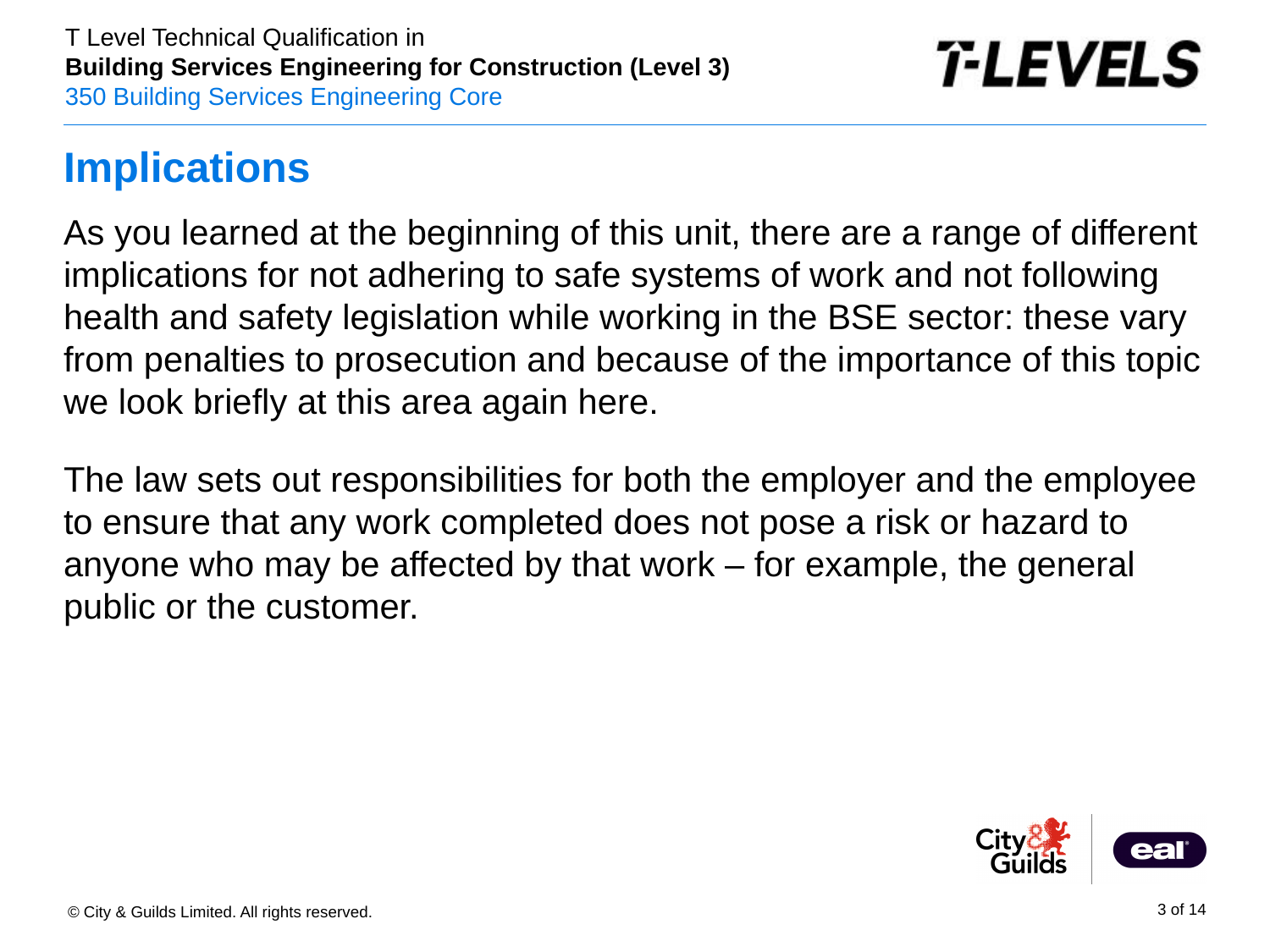

# Implications
As you learned at the beginning of this unit, there are a range of different implications for not adhering to safe systems of work and not following health and safety legislation while working in the BSE sector: these vary from penalties to prosecution and because of the importance of this topic we look briefly at this area again here.
The law sets out responsibilities for both the employer and the employee to ensure that any work completed does not pose a risk or hazard to anyone who may be affected by that work – for example, the general public or the customer.